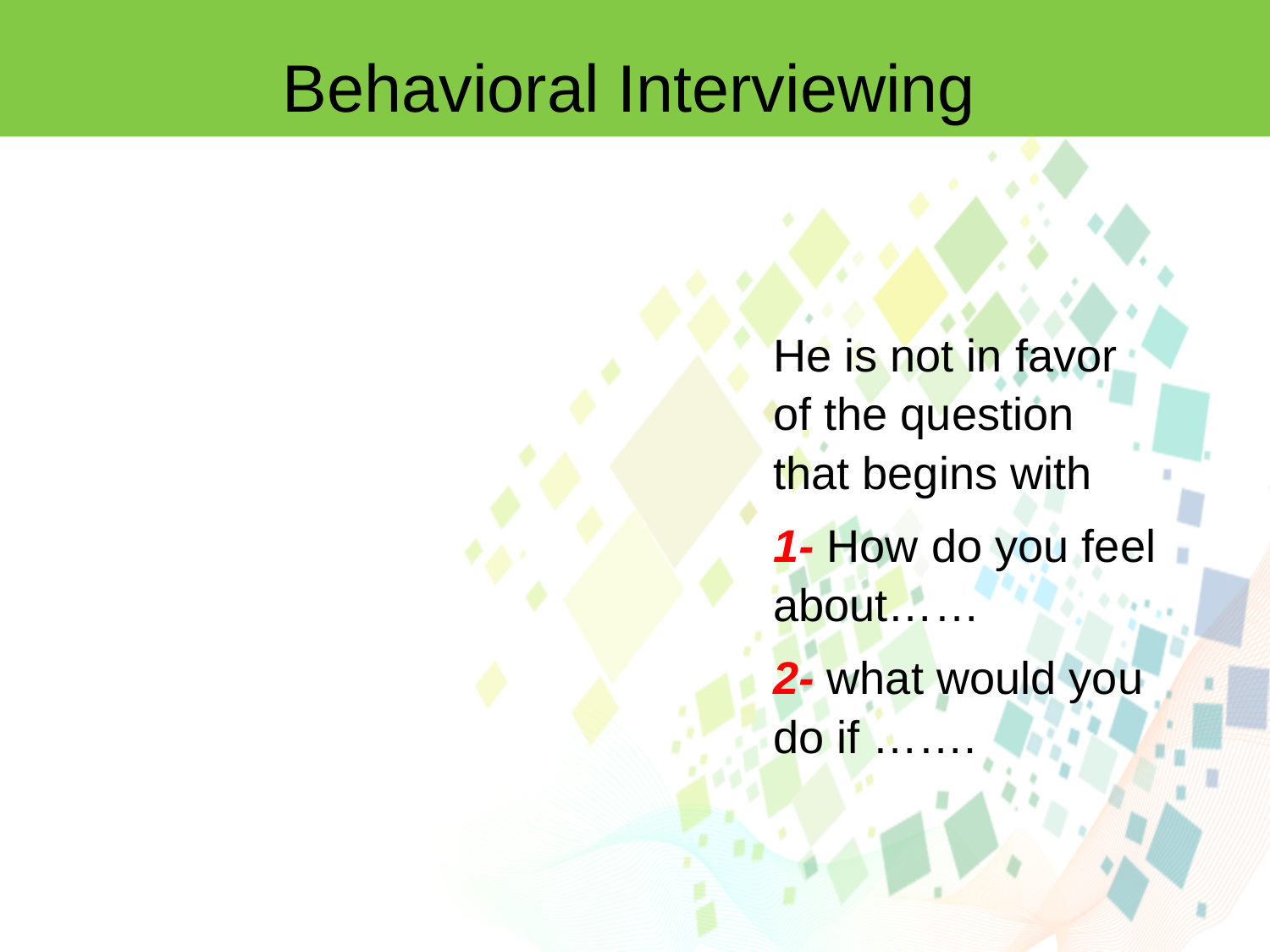

Behavioral Interviewing
He is not in favor of the question that begins with
1- How do you feel about……
2- what would you do if …….